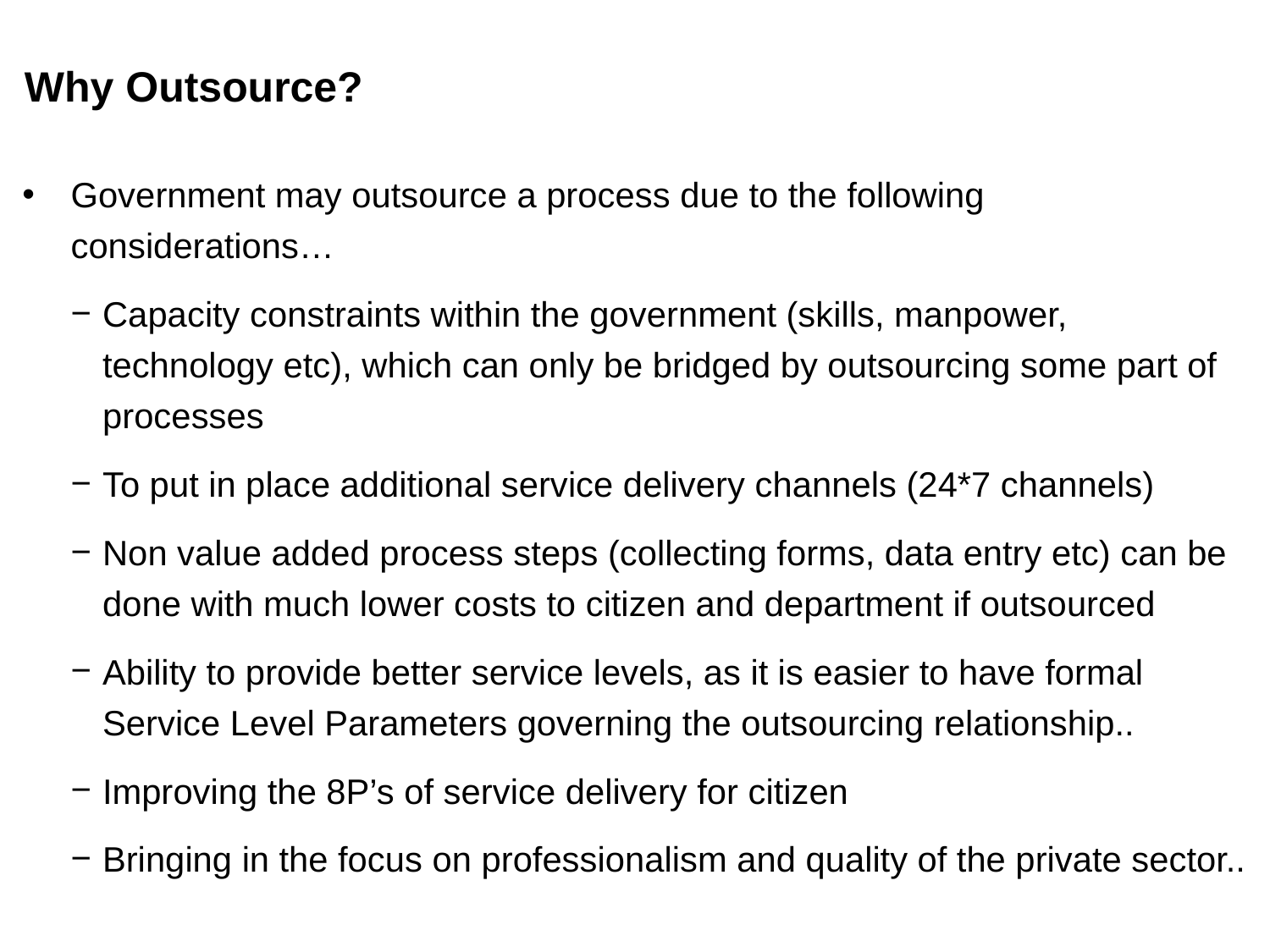

# Why Outsource?
Government may outsource a process due to the following considerations…
Capacity constraints within the government (skills, manpower, technology etc), which can only be bridged by outsourcing some part of processes
To put in place additional service delivery channels (24*7 channels)
Non value added process steps (collecting forms, data entry etc) can be done with much lower costs to citizen and department if outsourced
Ability to provide better service levels, as it is easier to have formal Service Level Parameters governing the outsourcing relationship..
Improving the 8P’s of service delivery for citizen
Bringing in the focus on professionalism and quality of the private sector..